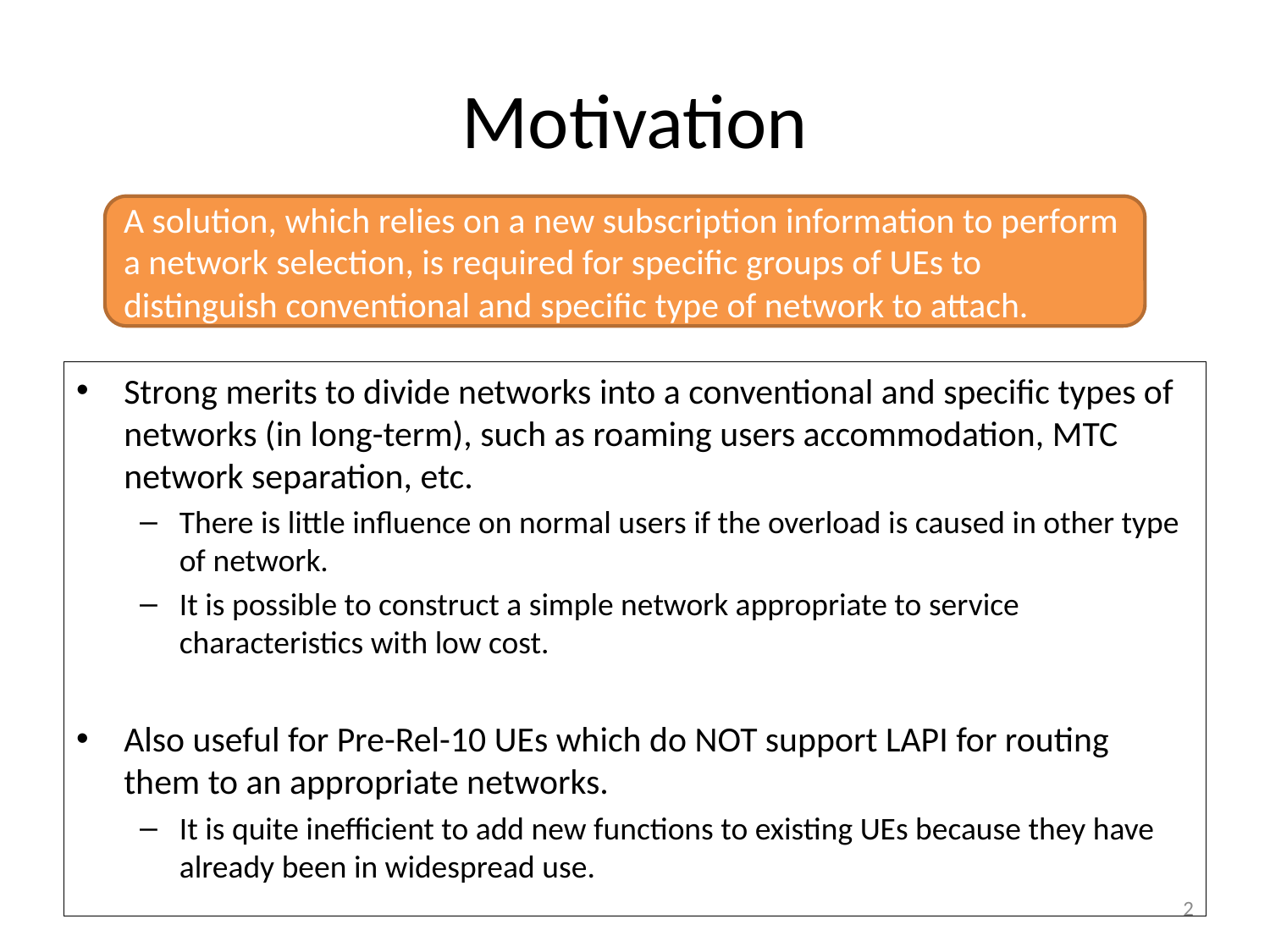

# Motivation
A solution, which relies on a new subscription information to perform a network selection, is required for specific groups of UEs to distinguish conventional and specific type of network to attach.
Strong merits to divide networks into a conventional and specific types of networks (in long-term), such as roaming users accommodation, MTC network separation, etc.
There is little influence on normal users if the overload is caused in other type of network.
It is possible to construct a simple network appropriate to service characteristics with low cost.

Also useful for Pre-Rel-10 UEs which do NOT support LAPI for routing them to an appropriate networks.
It is quite inefficient to add new functions to existing UEs because they have already been in widespread use.

2